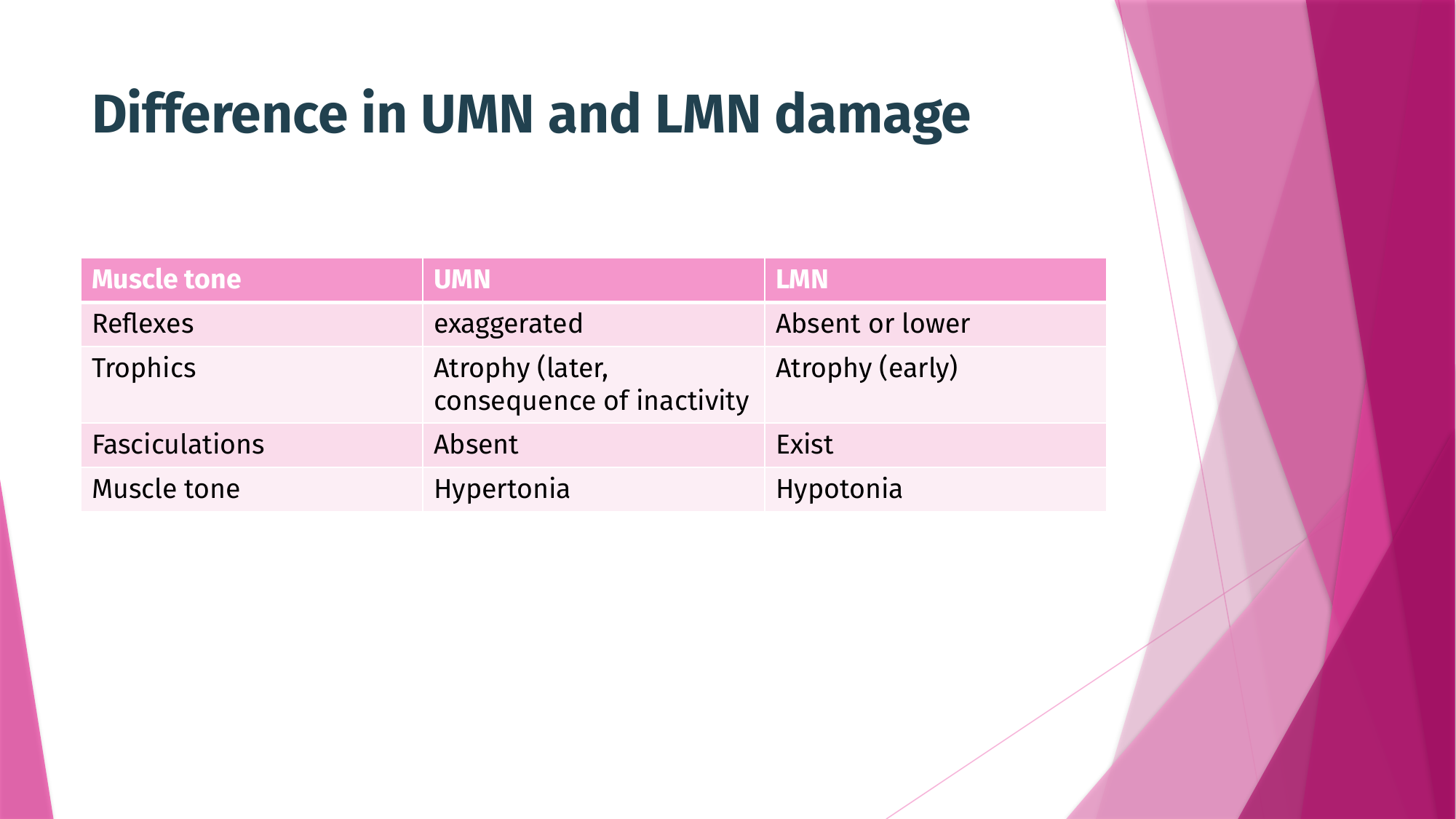

# Difference in UMN and LMN damage
| Muscle tone | UMN | LMN |
| --- | --- | --- |
| Reflexes | exaggerated | Absent or lower |
| Trophics | Atrophy (later, consequence of inactivity | Atrophy (early) |
| Fasciculations | Absent | Exist |
| Muscle tone | Hypertonia | Hypotonia |